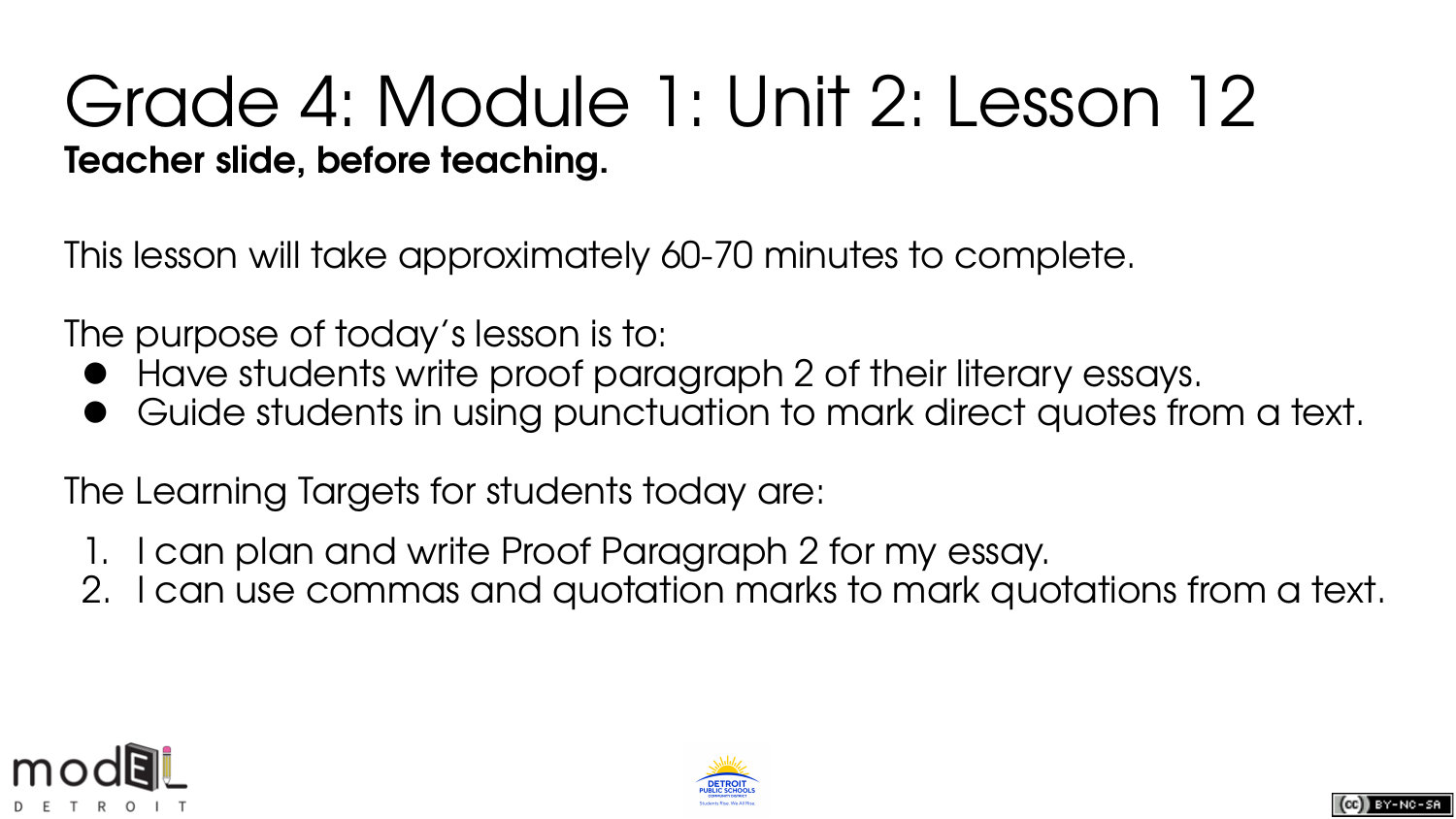

# Grade 4: Module 1: Unit 2: Lesson 12
Teacher slide, before teaching.
This lesson will take approximately 60-70 minutes to complete.

The purpose of today’s lesson is to:
Have students write proof paragraph 2 of their literary essays.
Guide students in using punctuation to mark direct quotes from a text.

The Learning Targets for students today are:
I can plan and write Proof Paragraph 2 for my essay.
I can use commas and quotation marks to mark quotations from a text.